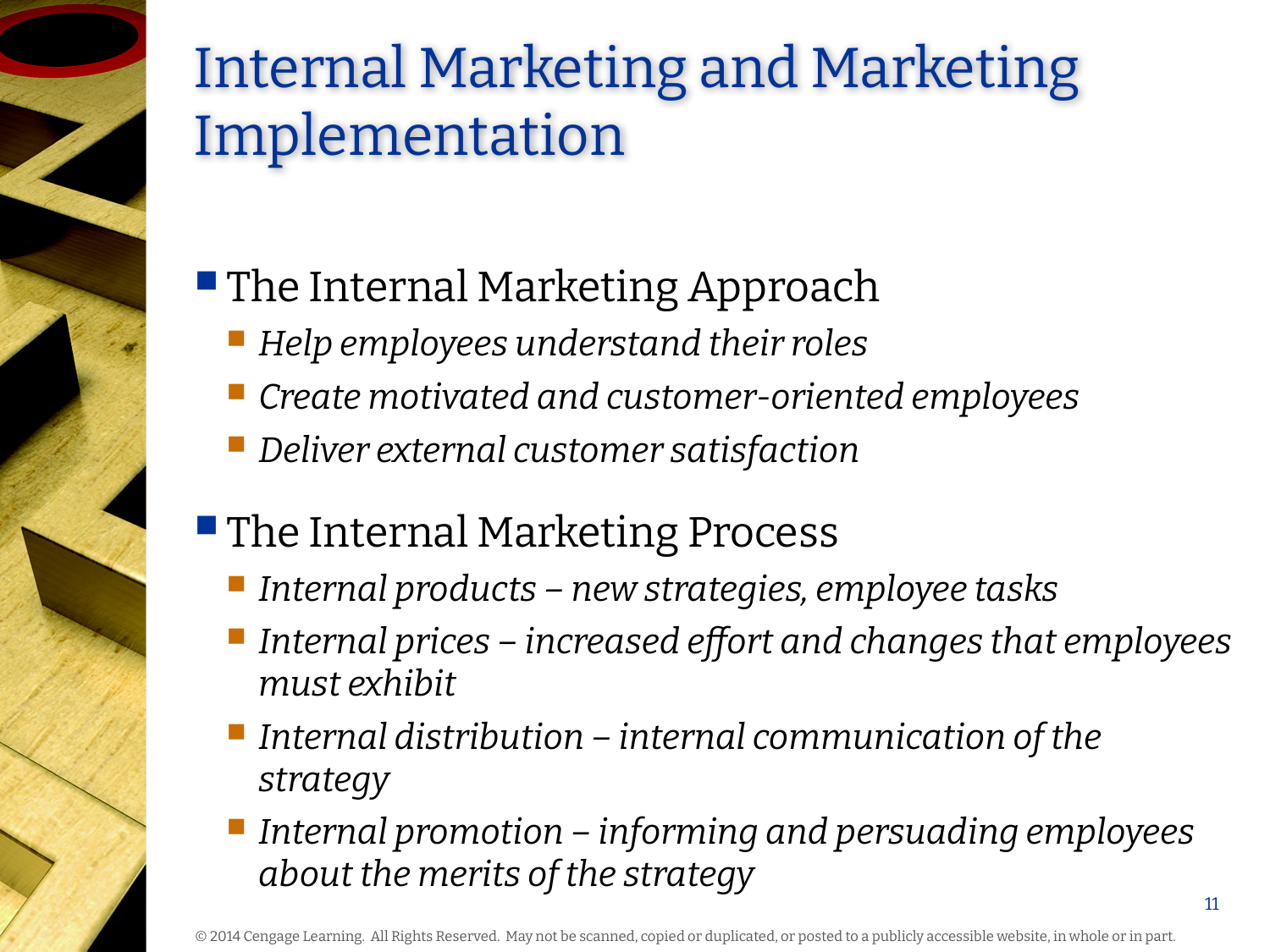

# Internal Marketing and Marketing Implementation

The Internal Marketing Approach
Help employees understand their roles
Create motivated and customer-oriented employees
Deliver external customer satisfaction
The Internal Marketing Process
Internal products – new strategies, employee tasks
Internal prices – increased effort and changes that employees must exhibit
Internal distribution – internal communication of the strategy
Internal promotion – informing and persuading employees about the merits of the strategy
11